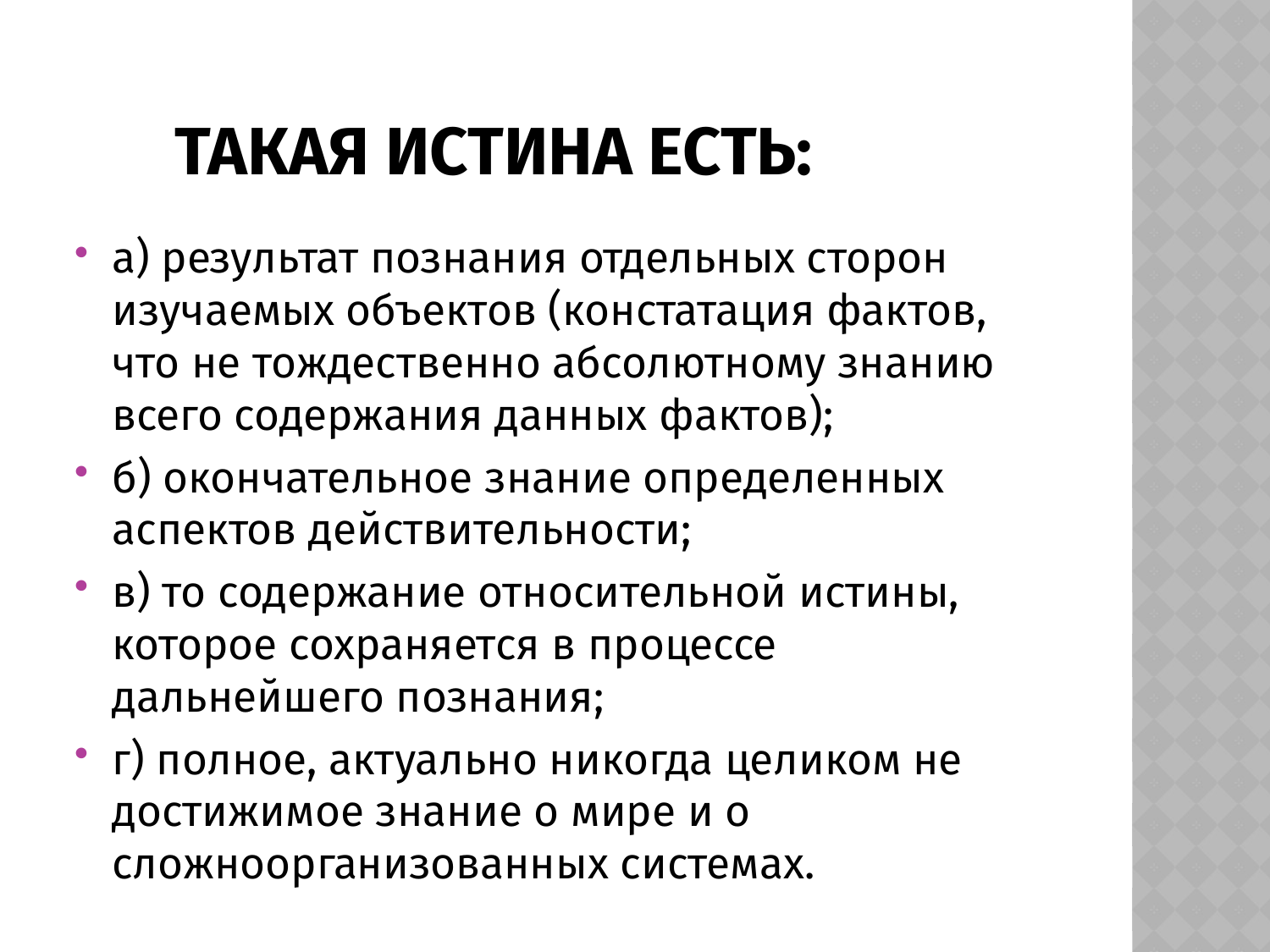

# Такая истина есть:
а) результат познания отдельных сторон изучаемых объектов (констатация фактов, что не тождественно абсолютному знанию всего содержания данных фактов);
б) окончательное знание определенных аспектов действительности;
в) то содержание относительной истины, которое сохраняется в процессе дальнейшего познания;
г) полное, актуально никогда целиком не достижимое знание о мире и о сложноорганизованных системах.